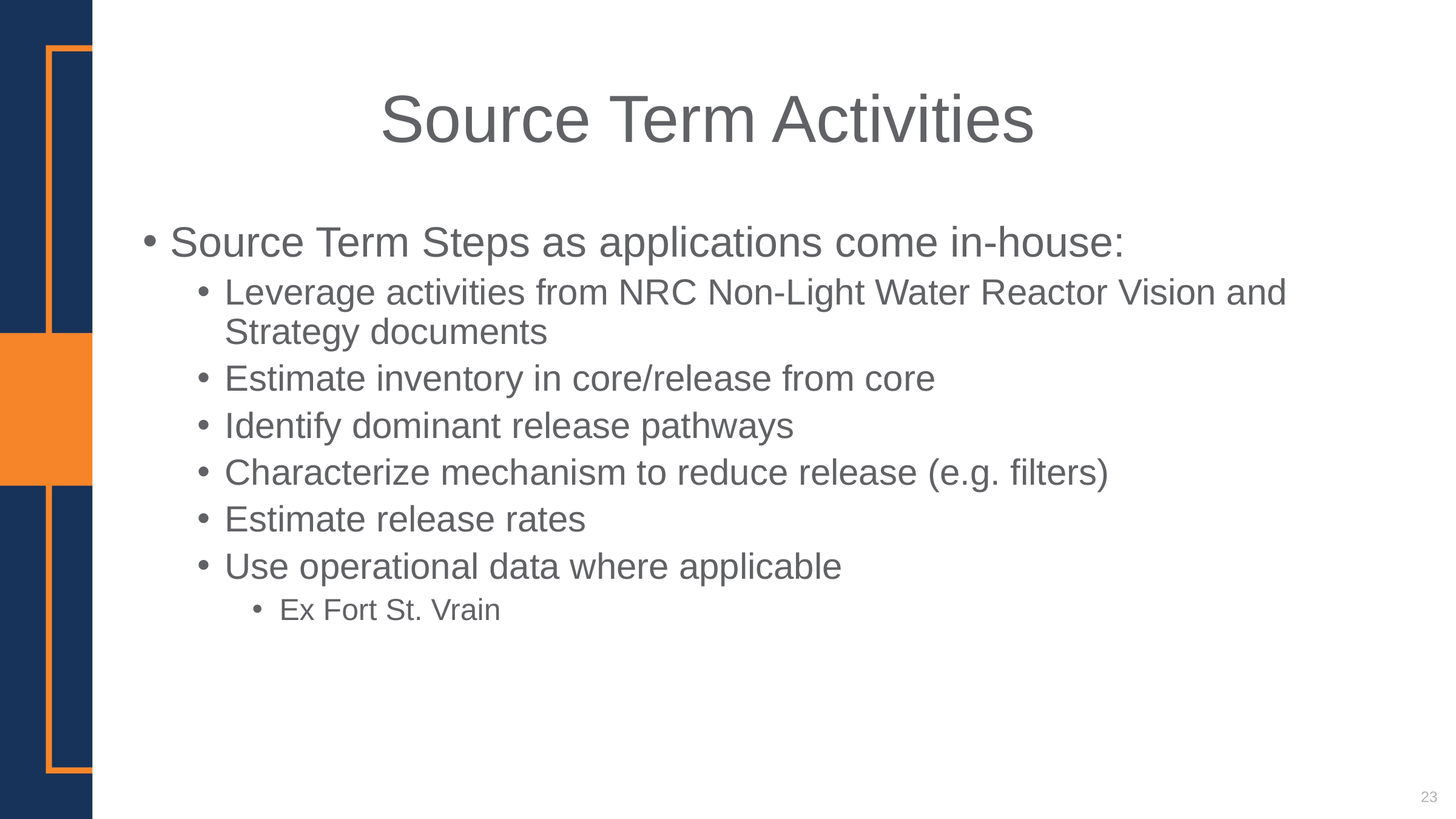

Source Term Activities
Source Term Steps as applications come in-house:
Leverage activities from NRC Non-Light Water Reactor Vision and Strategy documents
Estimate inventory in core/release from core
Identify dominant release pathways
Characterize mechanism to reduce release (e.g. filters)
Estimate release rates
Use operational data where applicable
Ex Fort St. Vrain

23